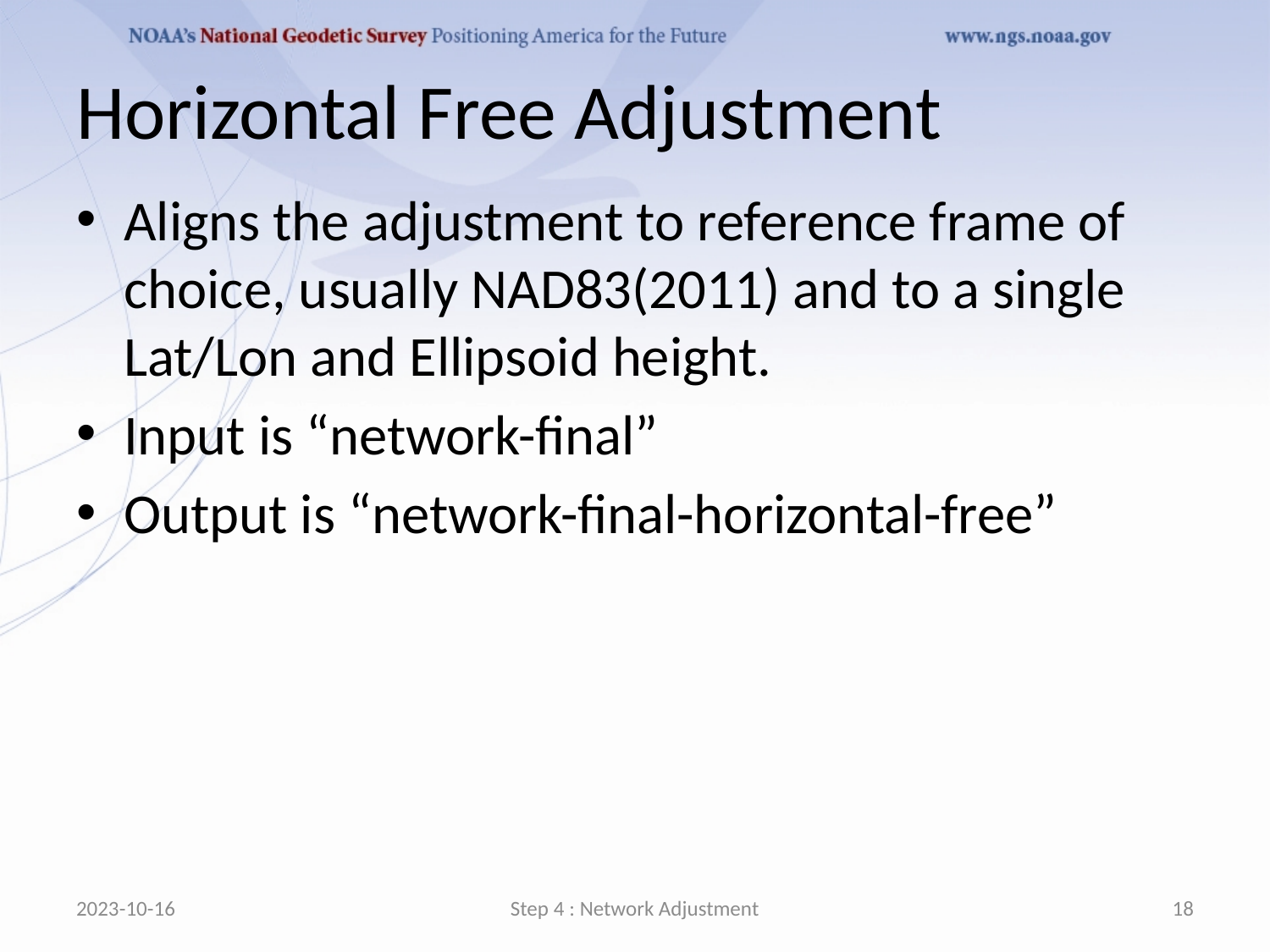

# Horizontal Free Adjustment
Aligns the adjustment to reference frame of choice, usually NAD83(2011) and to a single Lat/Lon and Ellipsoid height.
Input is “network-final”
Output is “network-final-horizontal-free”

2023-10-16
Step 4 : Network Adjustment
18